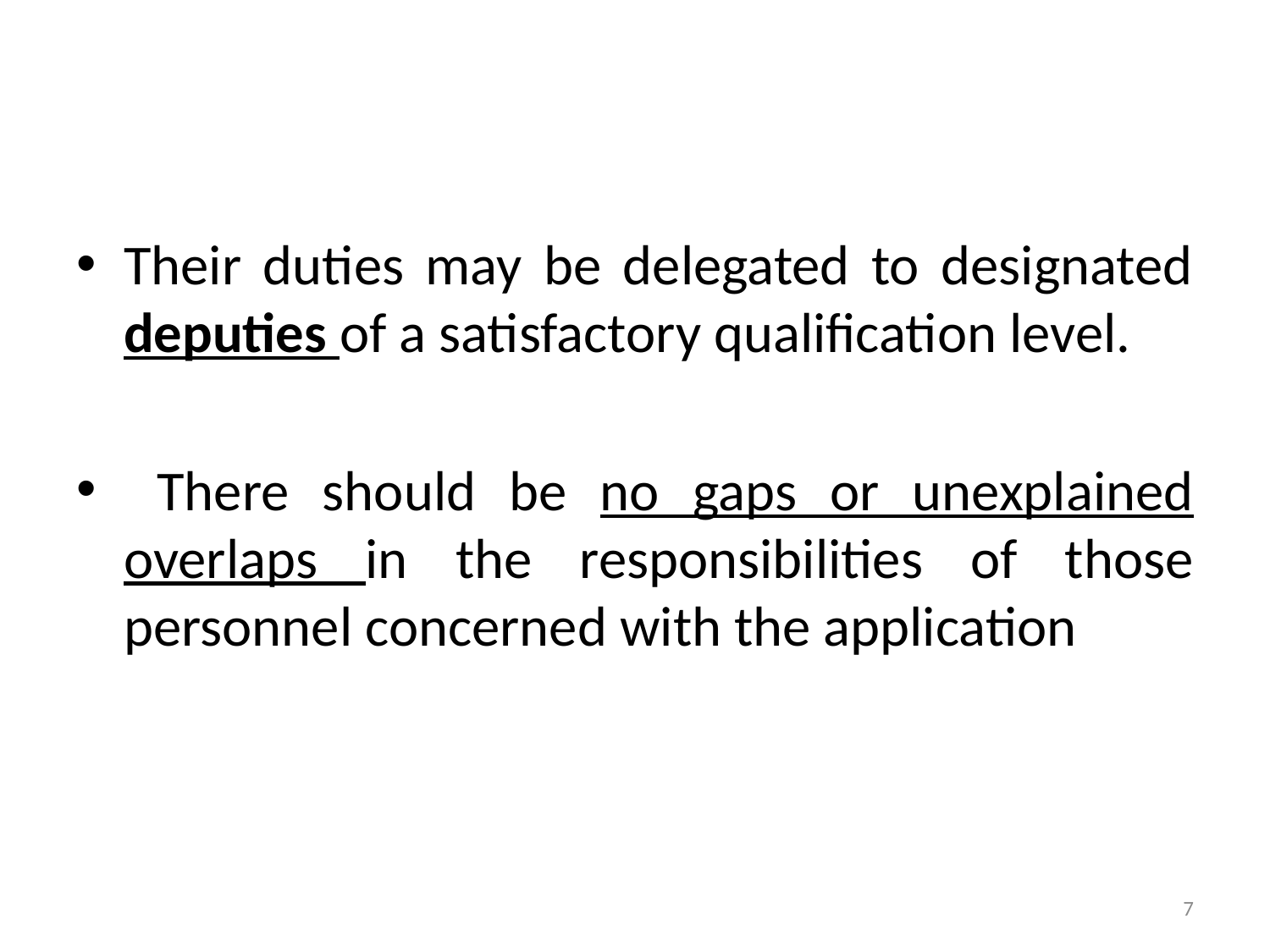

Their duties may be delegated to designated deputies of a satisfactory qualification level.

 There should be no gaps or unexplained overlaps in the responsibilities of those personnel concerned with the application
7